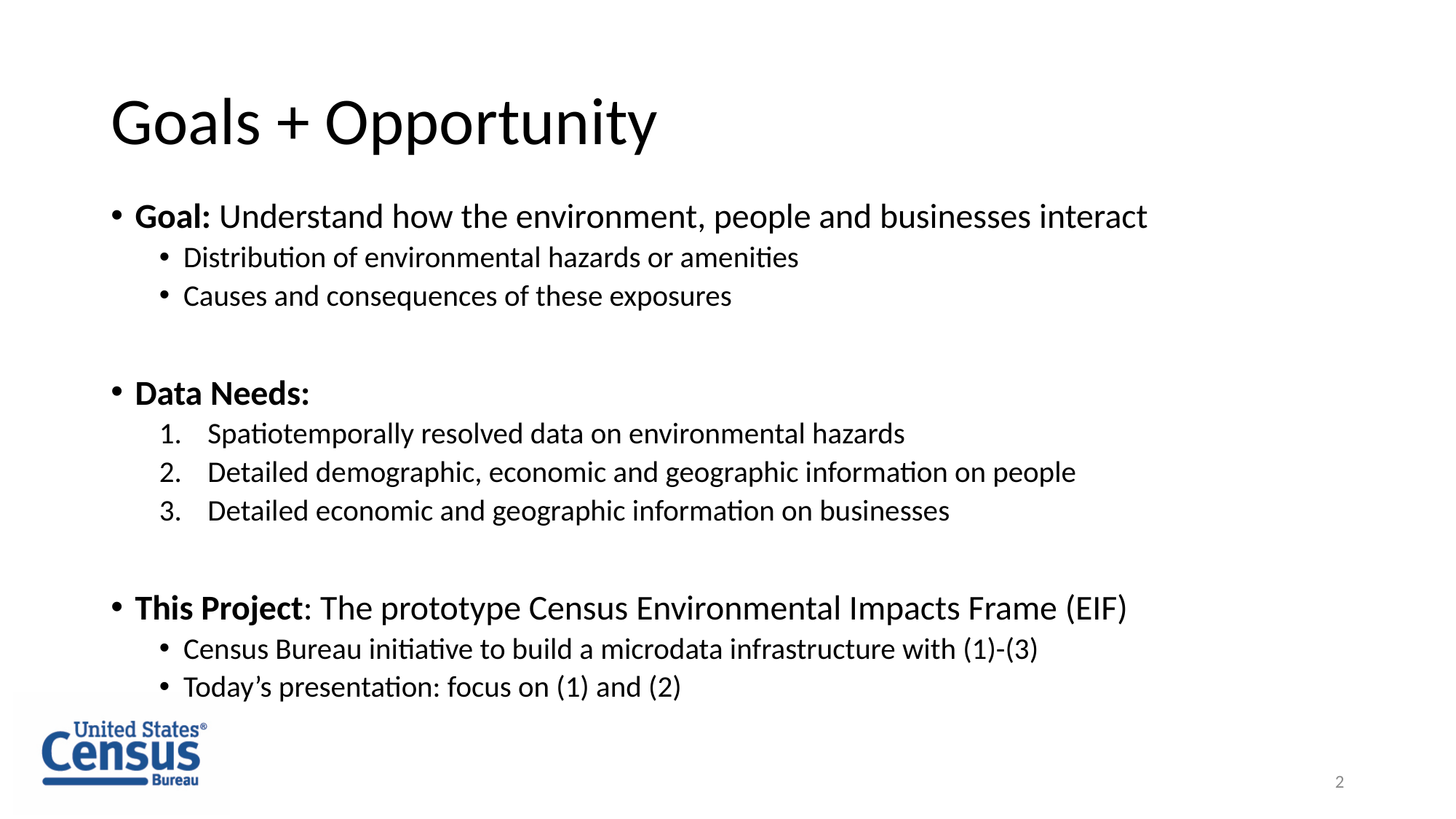

# Goals + Opportunity
Goal: Understand how the environment, people and businesses interact
Distribution of environmental hazards or amenities
Causes and consequences of these exposures

Data Needs:
Spatiotemporally resolved data on environmental hazards
Detailed demographic, economic and geographic information on people
Detailed economic and geographic information on businesses

This Project: The prototype Census Environmental Impacts Frame (EIF)
Census Bureau initiative to build a microdata infrastructure with (1)-(3)
Today’s presentation: focus on (1) and (2)
2